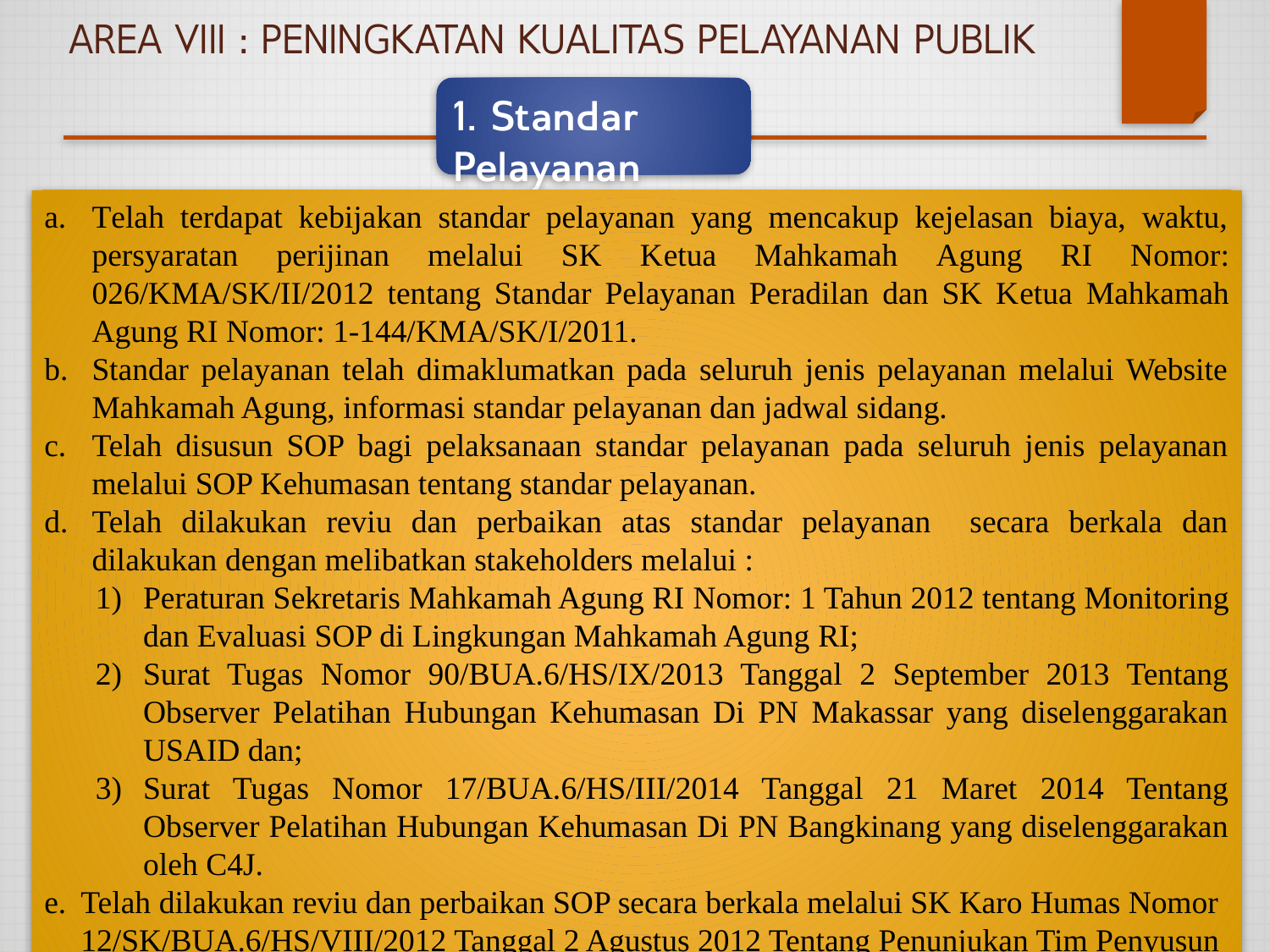

# AREA VIII : PENINGKATAN KUALITAS PELAYANAN PUBLIK
1. Standar Pelayanan
Telah terdapat kebijakan standar pelayanan yang mencakup kejelasan biaya, waktu, persyaratan perijinan melalui SK Ketua Mahkamah Agung RI Nomor: 026/KMA/SK/II/2012 tentang Standar Pelayanan Peradilan dan SK Ketua Mahkamah Agung RI Nomor: 1-144/KMA/SK/I/2011.
Standar pelayanan telah dimaklumatkan pada seluruh jenis pelayanan melalui Website Mahkamah Agung, informasi standar pelayanan dan jadwal sidang.
Telah disusun SOP bagi pelaksanaan standar pelayanan pada seluruh jenis pelayanan melalui SOP Kehumasan tentang standar pelayanan.
Telah dilakukan reviu dan perbaikan atas standar pelayanan  secara berkala dan dilakukan dengan melibatkan stakeholders melalui :
Peraturan Sekretaris Mahkamah Agung RI Nomor: 1 Tahun 2012 tentang Monitoring dan Evaluasi SOP di Lingkungan Mahkamah Agung RI;
Surat Tugas Nomor 90/BUA.6/HS/IX/2013 Tanggal 2 September 2013 Tentang Observer Pelatihan Hubungan Kehumasan Di PN Makassar yang diselenggarakan USAID dan;
Surat Tugas Nomor 17/BUA.6/HS/III/2014 Tanggal 21 Maret 2014 Tentang Observer Pelatihan Hubungan Kehumasan Di PN Bangkinang yang diselenggarakan oleh C4J.
e. 	Telah dilakukan reviu dan perbaikan SOP secara berkala melalui SK Karo Humas Nomor 12/SK/BUA.6/HS/VIII/2012 Tanggal 2 Agustus 2012 Tentang Penunjukan Tim Penyusun Rencana Kerja T.A 2013 Biro Humas dalam Rangka Peningkatan Program RB.
84